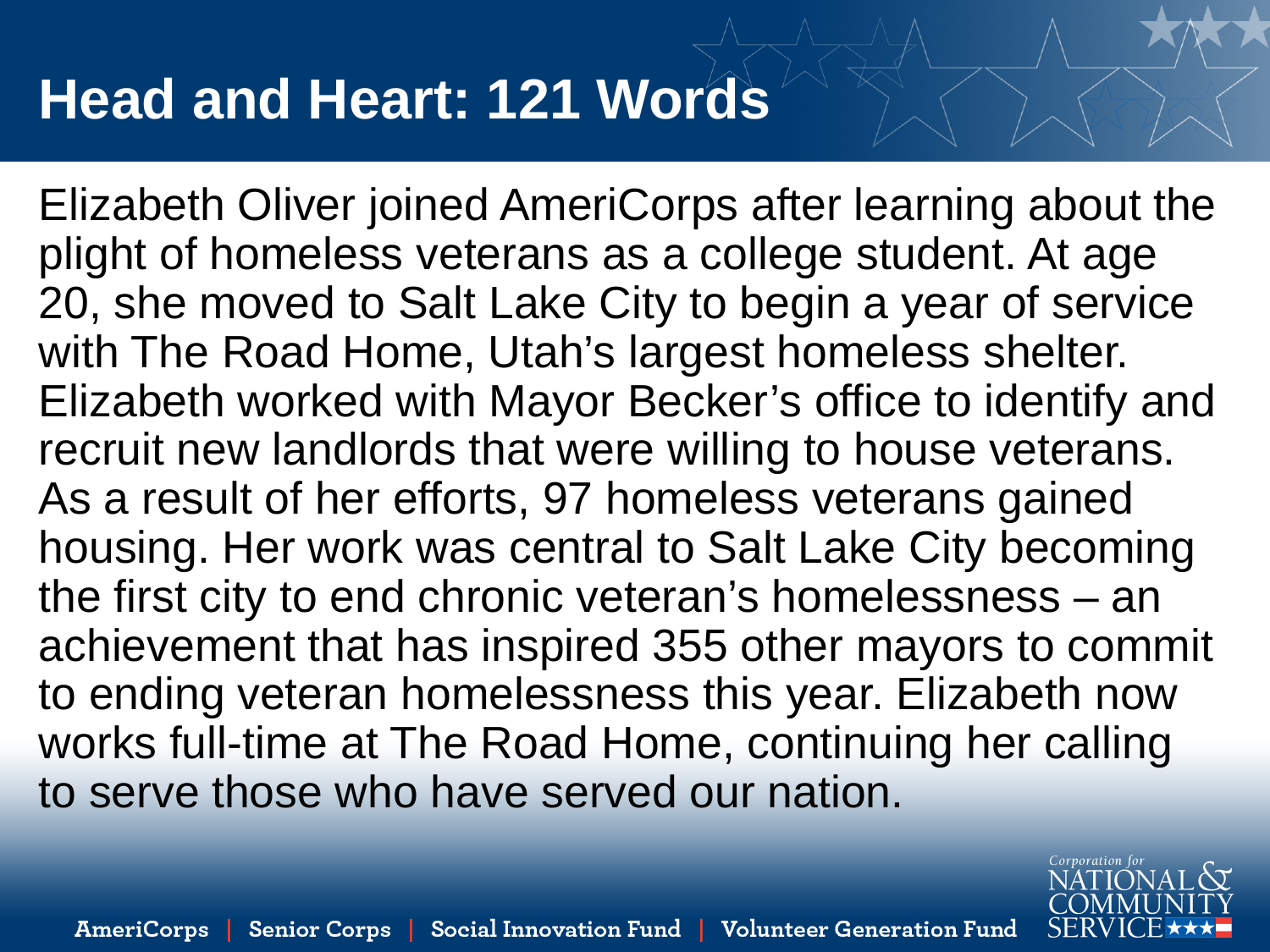

# Head and Heart: 121 Words
Elizabeth Oliver joined AmeriCorps after learning about the plight of homeless veterans as a college student. At age 20, she moved to Salt Lake City to begin a year of service with The Road Home, Utah’s largest homeless shelter. Elizabeth worked with Mayor Becker’s office to identify and recruit new landlords that were willing to house veterans. As a result of her efforts, 97 homeless veterans gained housing. Her work was central to Salt Lake City becoming the first city to end chronic veteran’s homelessness – an achievement that has inspired 355 other mayors to commit to ending veteran homelessness this year. Elizabeth now works full-time at The Road Home, continuing her calling to serve those who have served our nation.